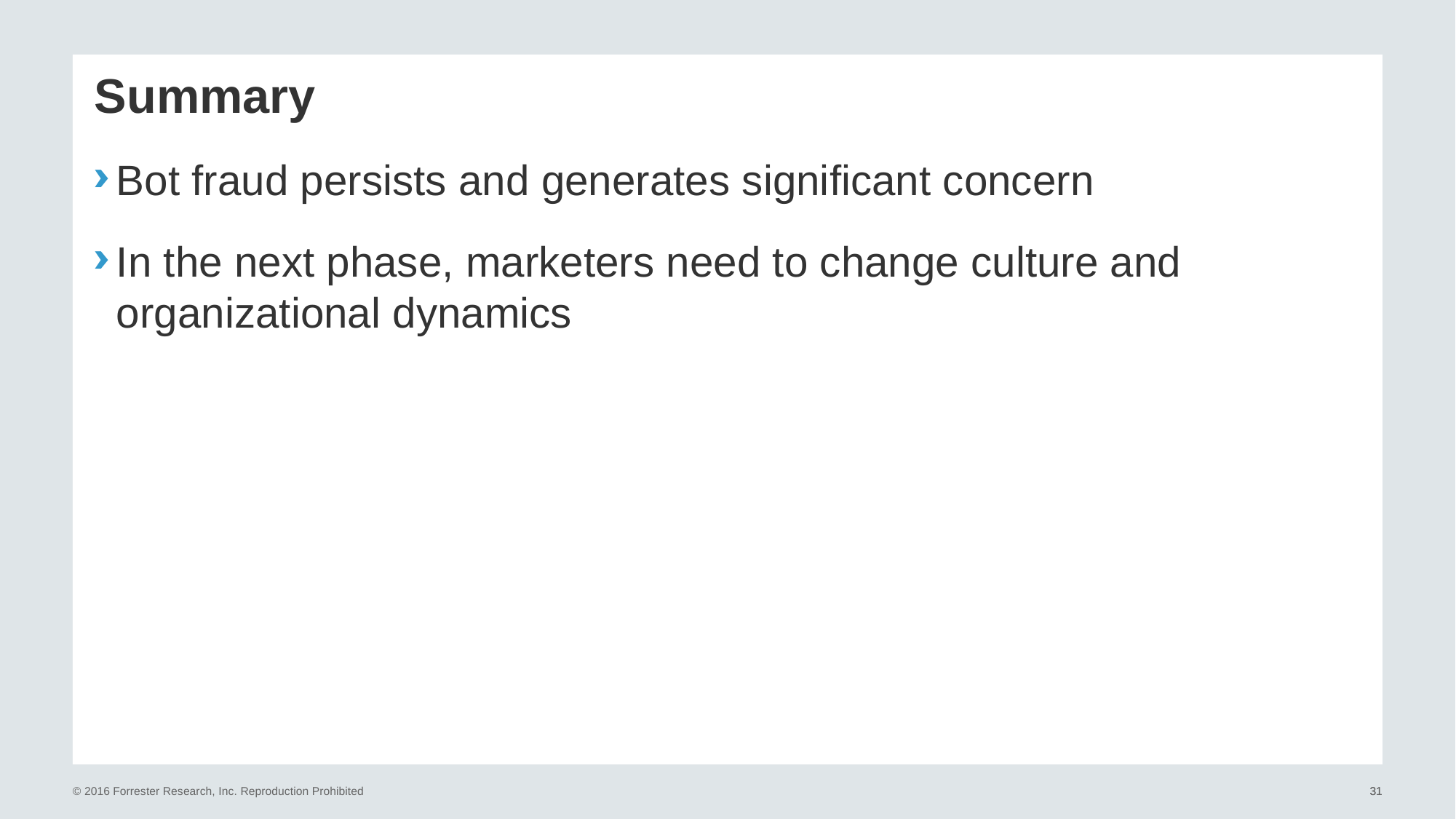

# Summary
Bot fraud persists and generates significant concern
In the next phase, marketers need to change culture and organizational dynamics